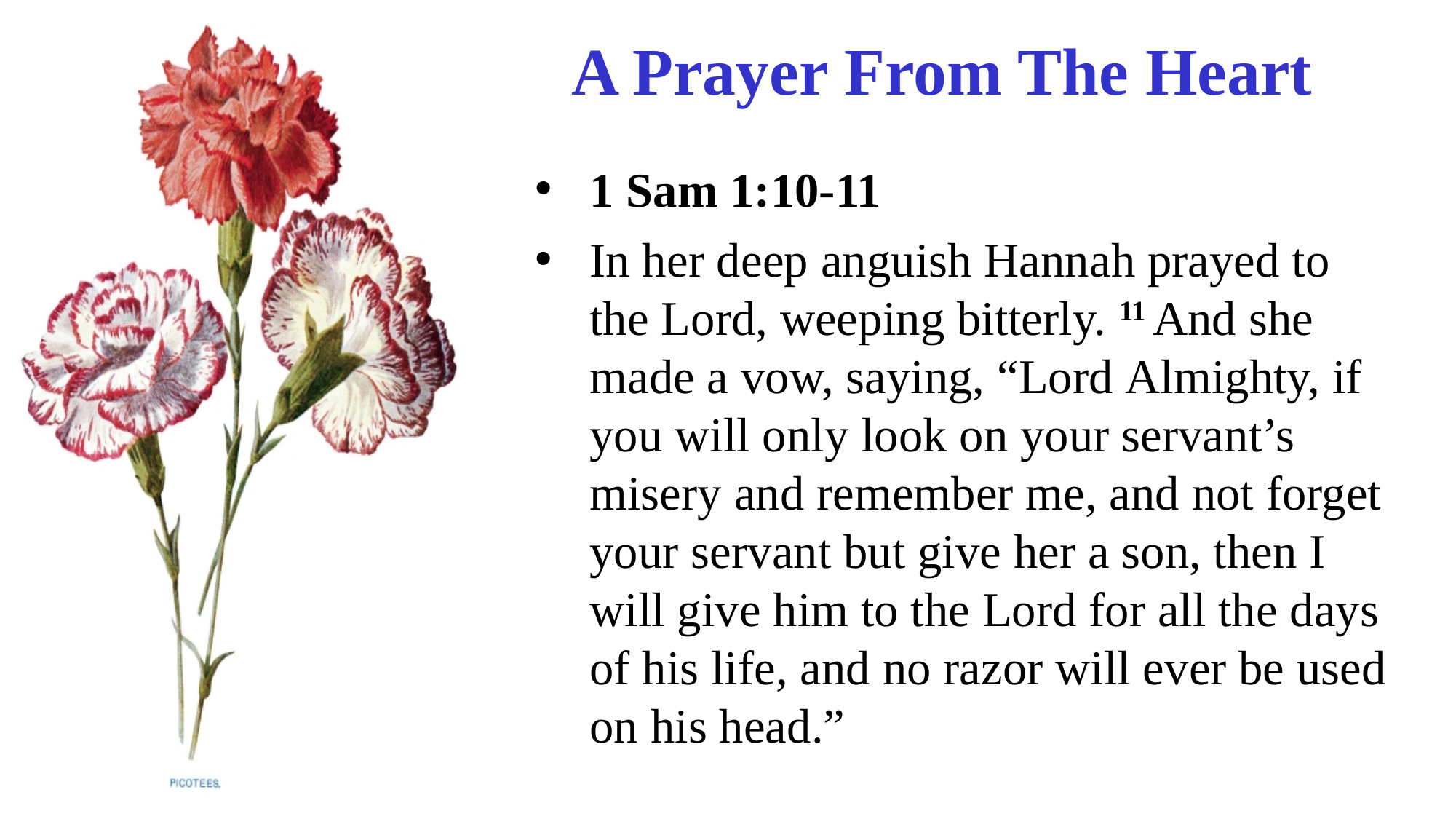

A Prayer From The Heart
1 Sam 1:10-11
In her deep anguish Hannah prayed to the Lord, weeping bitterly. 11 And she made a vow, saying, “Lord Almighty, if you will only look on your servant’s misery and remember me, and not forget your servant but give her a son, then I will give him to the Lord for all the days of his life, and no razor will ever be used on his head.”